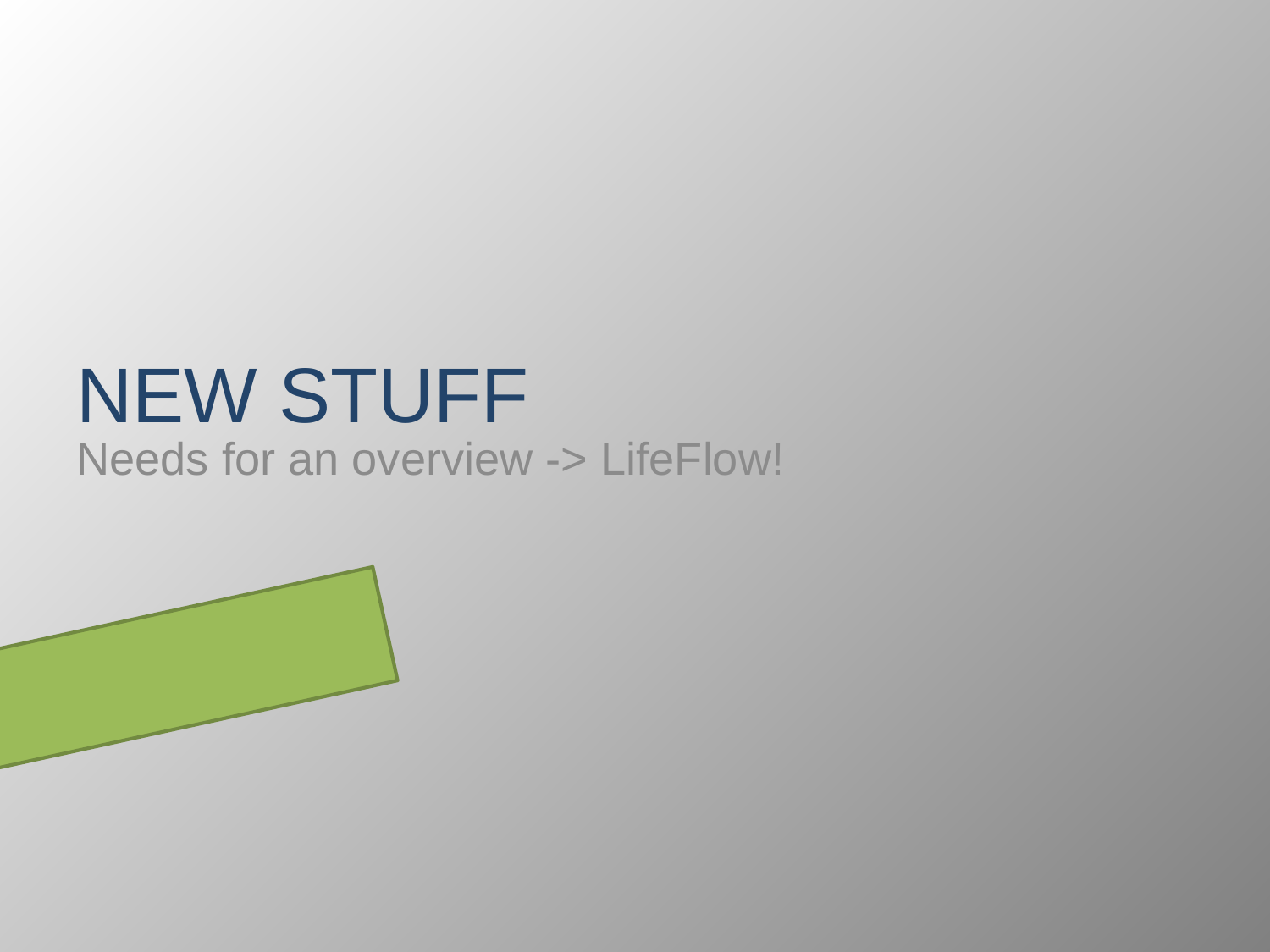

# New stuff
Needs for an overview -> LifeFlow!